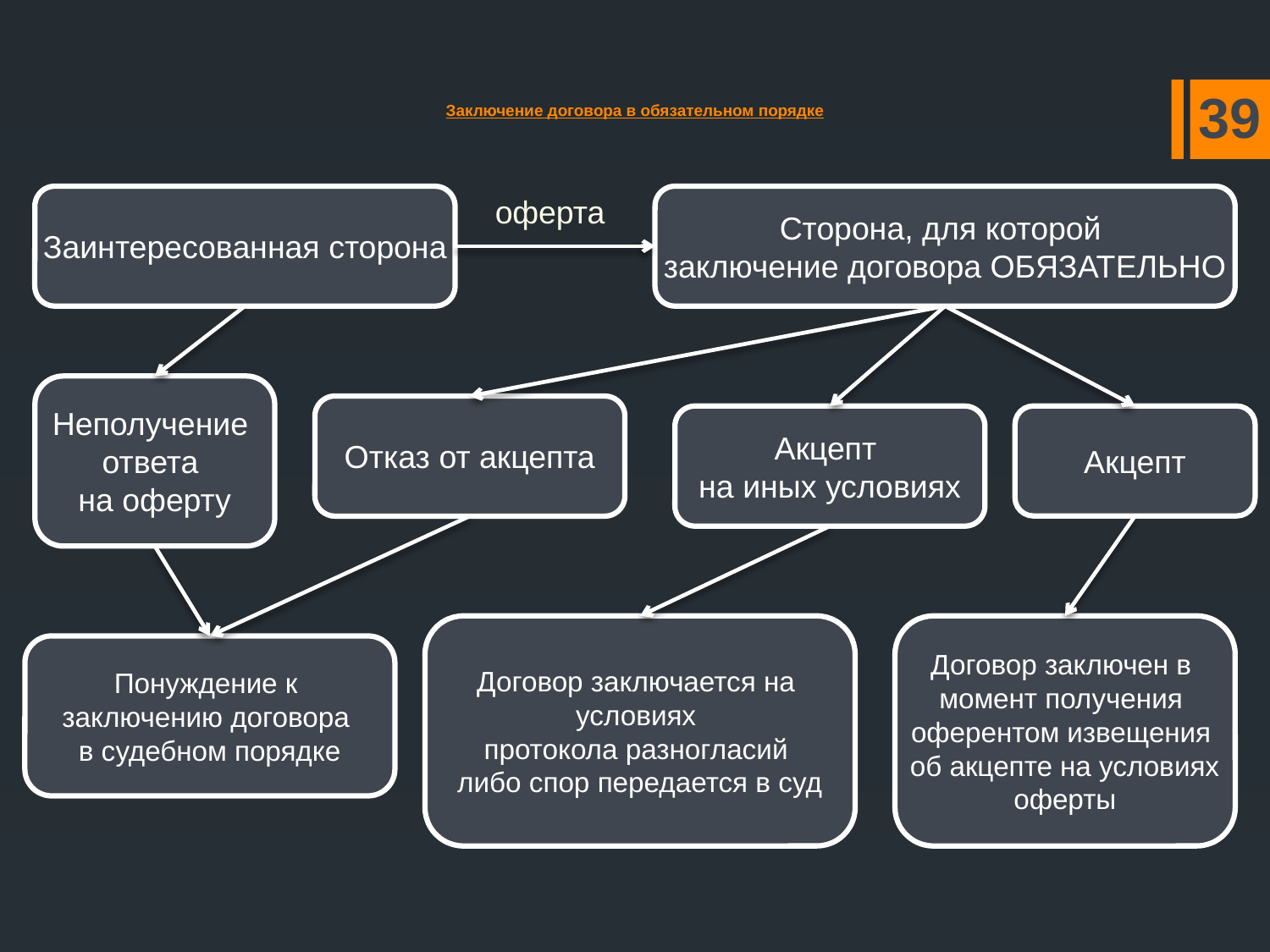

# Заключение договора в обязательном порядке
39
Заинтересованная сторона
оферта
Сторона, для которой
заключение договора ОБЯЗАТЕЛЬНО
Неполучение
ответа
на оферту
Отказ от акцепта
Акцепт
на иных условиях
Акцепт
Договор заключается на
условиях
протокола разногласий
либо спор передается в суд
Договор заключен в
момент получения
оферентом извещения
об акцепте на условиях
оферты
Понуждение к
заключению договора
в судебном порядке